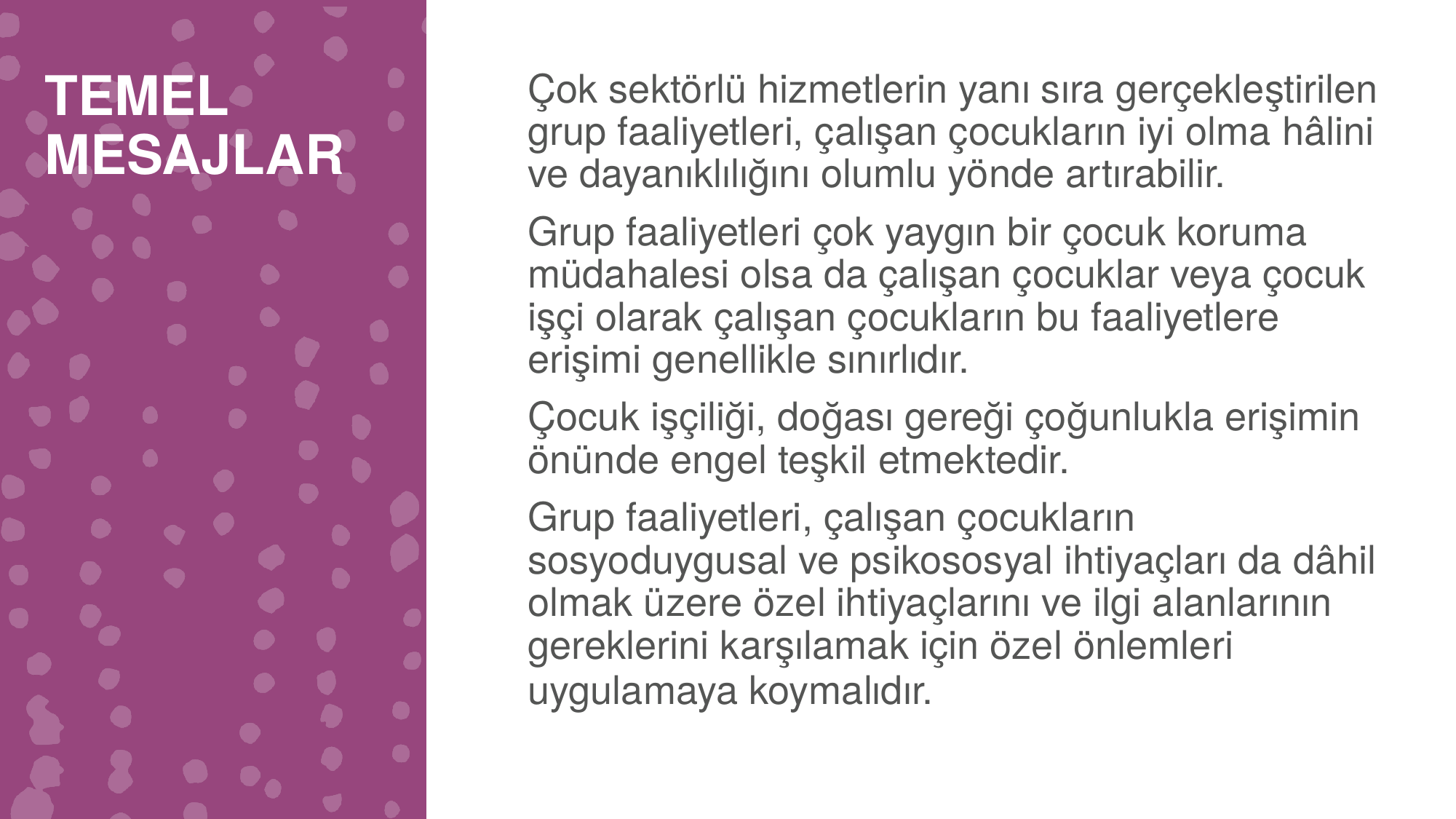

TEMEL MESAJLAR
Çok sektörlü hizmetlerin yanı sıra gerçekleştirilen grup faaliyetleri, çalışan çocukların iyi olma hâlini ve dayanıklılığını olumlu yönde artırabilir.
Grup faaliyetleri çok yaygın bir çocuk koruma müdahalesi olsa da çalışan çocuklar veya çocuk işçi olarak çalışan çocukların bu faaliyetlere erişimi genellikle sınırlıdır.
Çocuk işçiliği, doğası gereği çoğunlukla erişimin önünde engel teşkil etmektedir.
Grup faaliyetleri, çalışan çocukların sosyoduygusal ve psikososyal ihtiyaçları da dâhil olmak üzere özel ihtiyaçlarını ve ilgi alanlarının gereklerini karşılamak için özel önlemleri uygulamaya koymalıdır.